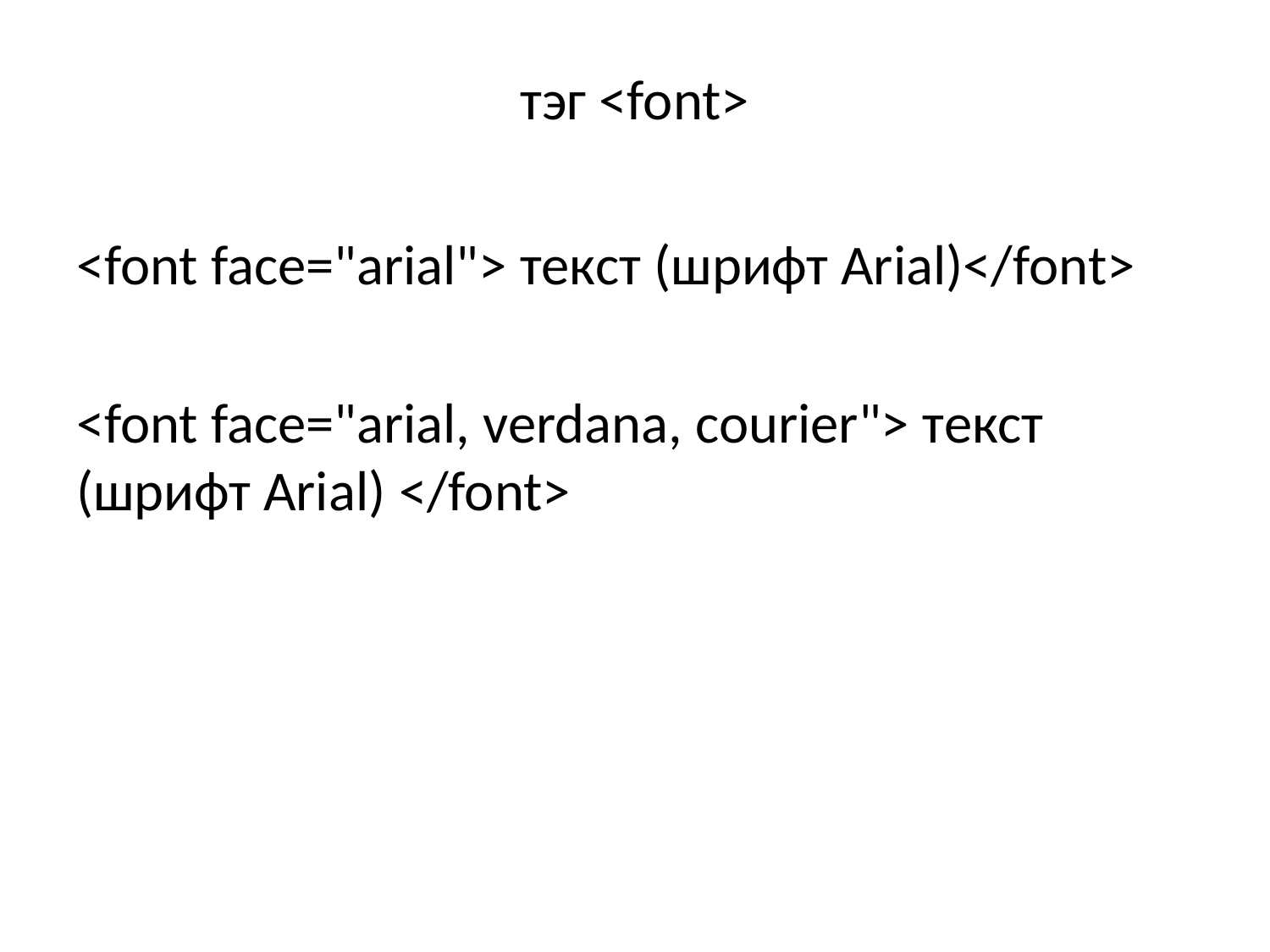

# тэг <font>
<font face="arial"> текст (шрифт Arial)</font>

<font face="arial, verdana, courier"> текст (шрифт Arial) </font>